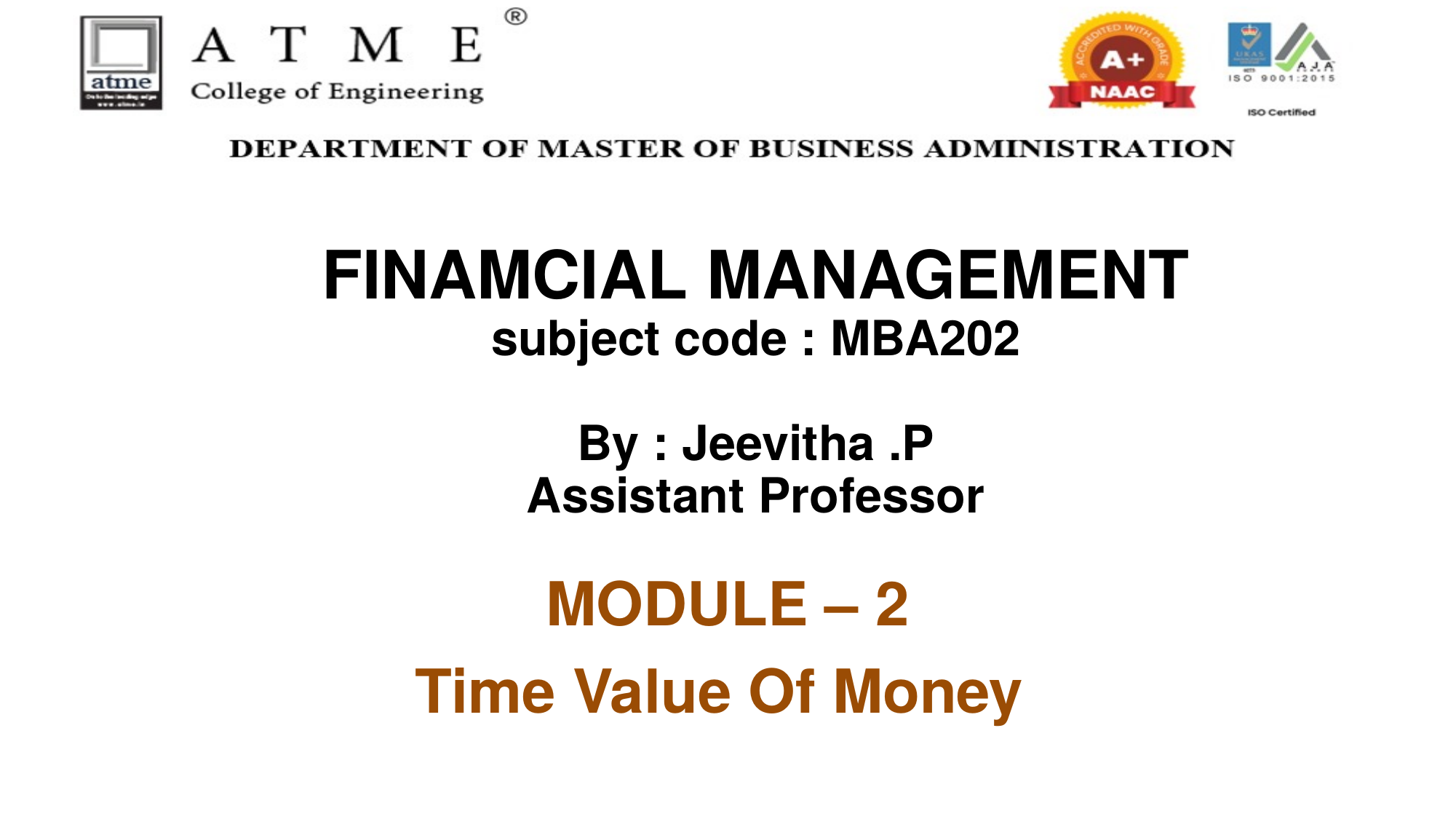

# FINAMCIAL MANAGEMENT subject code : MBA202 By : Jeevitha .P Assistant Professor
MODULE – 2
Time Value Of Money